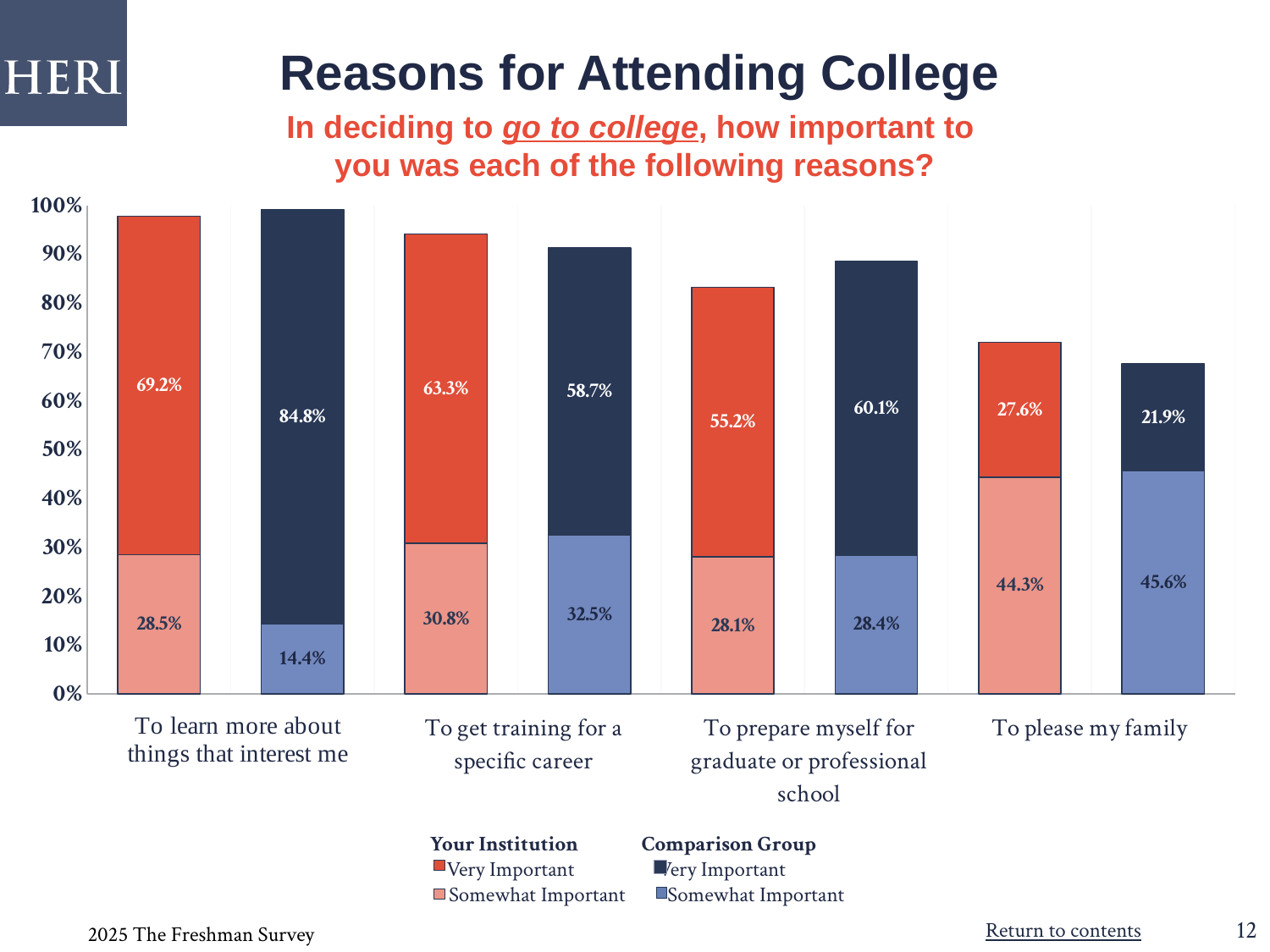

# Reasons for Attending College
In deciding to go to college, how important to
you was each of the following reasons?

### Chart

| Category | Somewhat Important | Very Important |
|---|---|---|
| Your Institution | 0.2851 | 0.6923 |
| Comparison Group | 0.14400000000000002 | 0.8476 |
| Your Institution | 0.3077 | 0.6335000000000001 |
| Comparison Group | 0.325 | 0.5872999999999999 |
| Your Institution | 0.2805 | 0.552 |
| Comparison Group | 0.2838 | 0.6012 |
| Your Institution | 0.4434 | 0.276 |
| Comparison Group | 0.45630000000000004 | 0.2193 |
 Your Institution               Comparison Group
     Very Important                  Very Important
     Somewhat Important         Somewhat Important

2025 The Freshman Survey

Return to contents
12